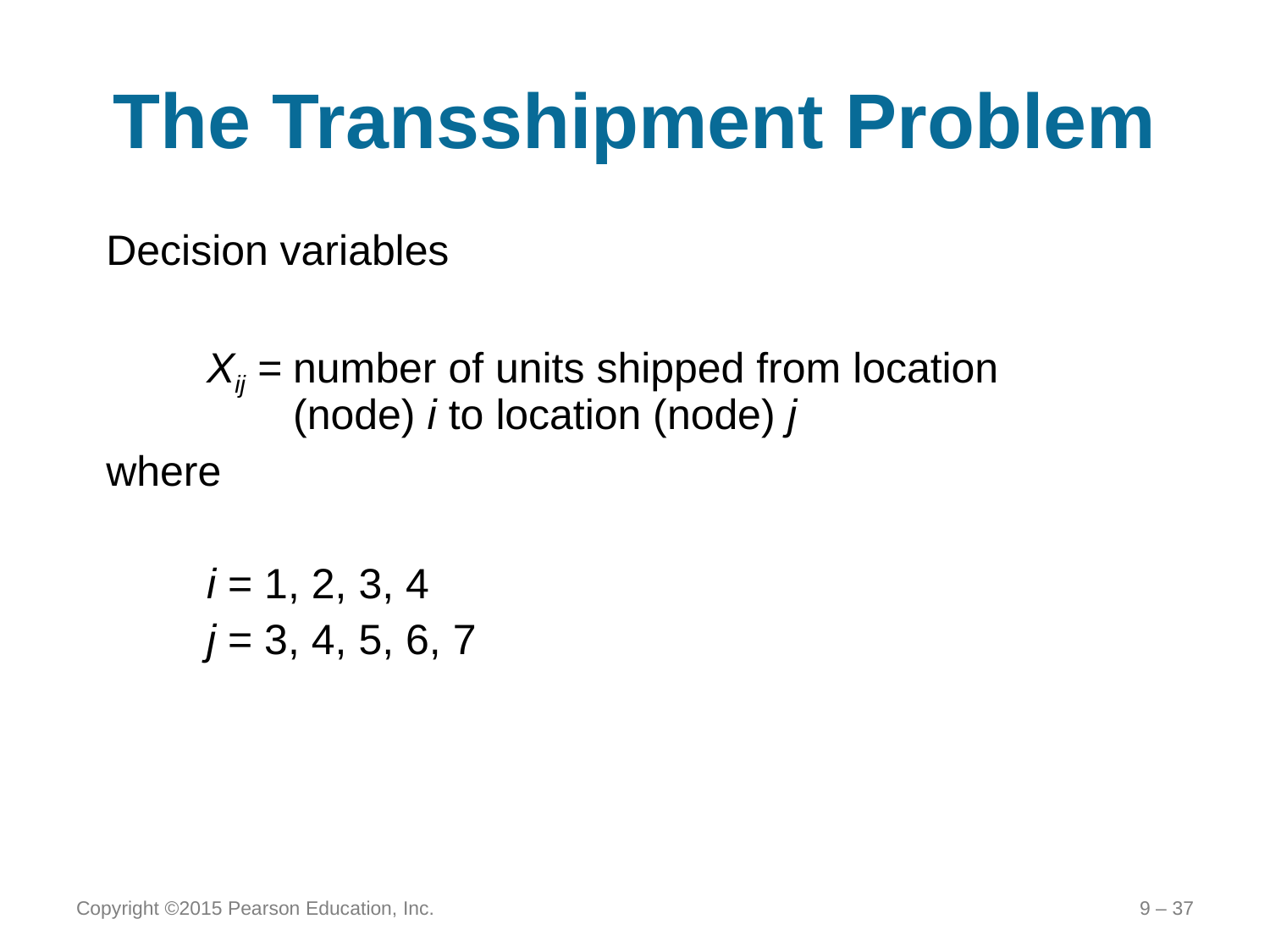

# The Transshipment Problem
Decision variables

Xij =	number of units shipped from location (node) i to location (node) j
where

i = 1, 2, 3, 4
j = 3, 4, 5, 6, 7
Copyright ©2015 Pearson Education, Inc.
9 – 37